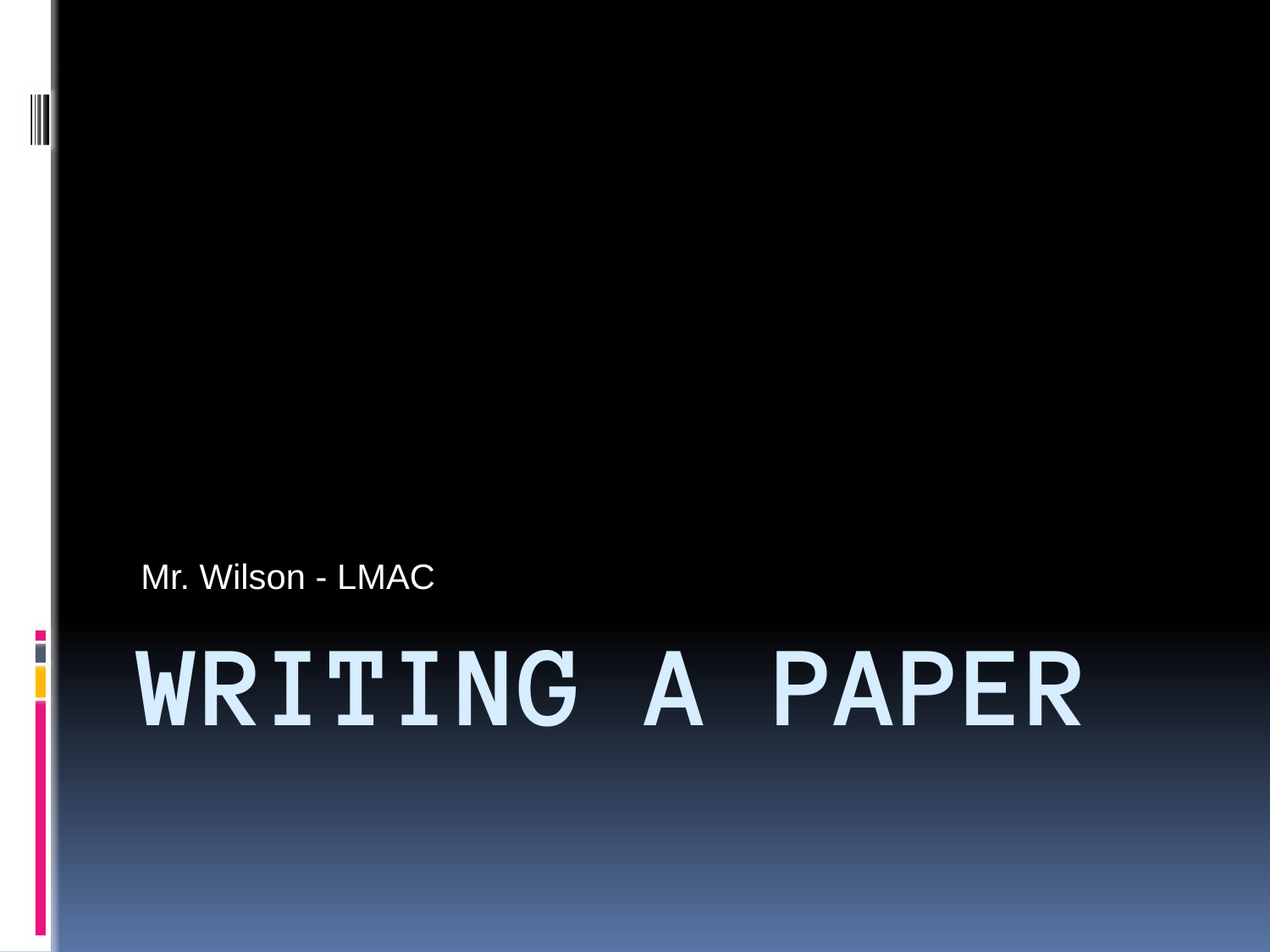

Mr. Wilson - LMAC
# Writing a paper